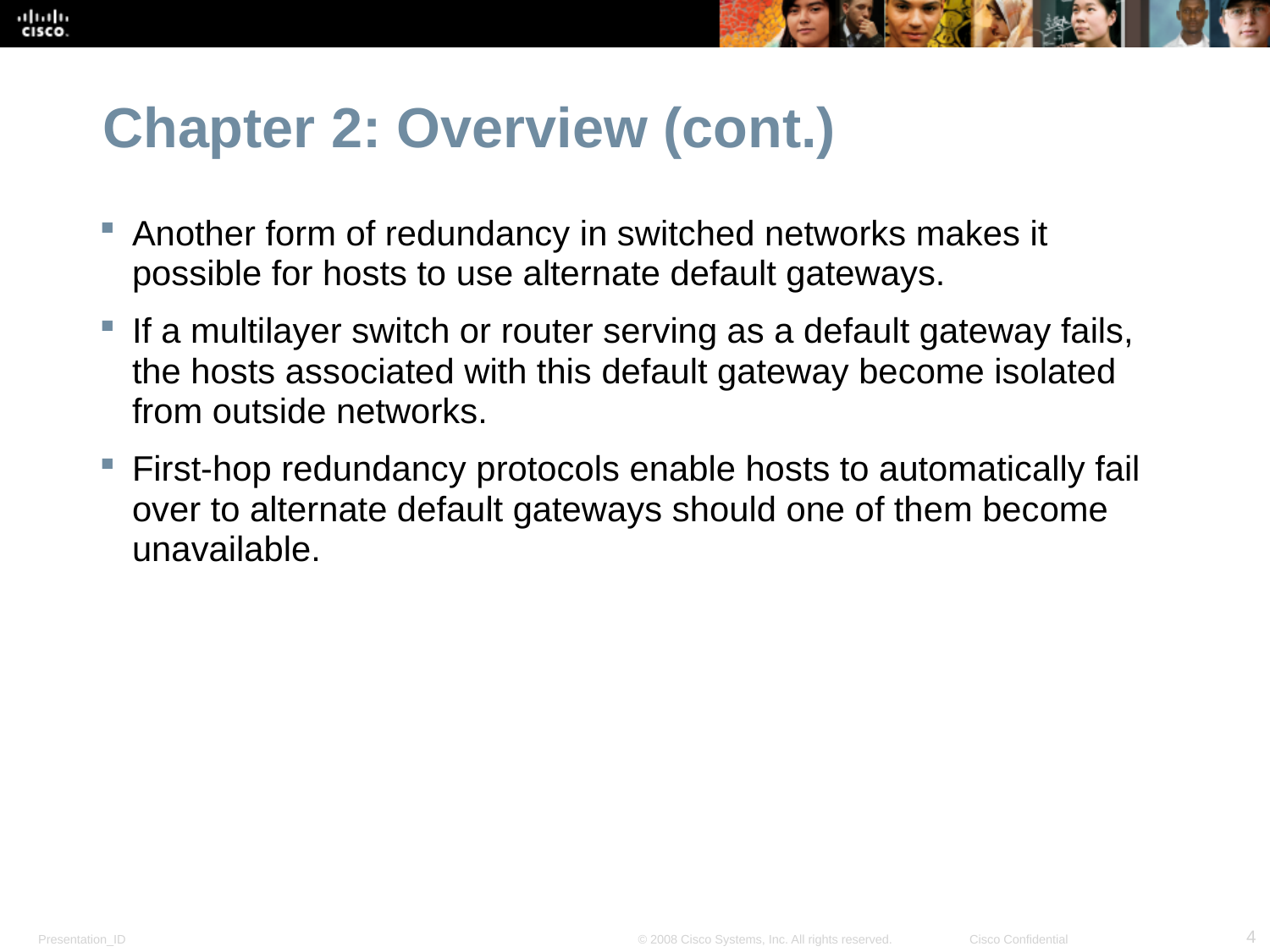

Chapter 2: Overview (cont.)
Another form of redundancy in switched networks makes it possible for hosts to use alternate default gateways.
If a multilayer switch or router serving as a default gateway fails, the hosts associated with this default gateway become isolated from outside networks.
First-hop redundancy protocols enable hosts to automatically fail over to alternate default gateways should one of them become unavailable.